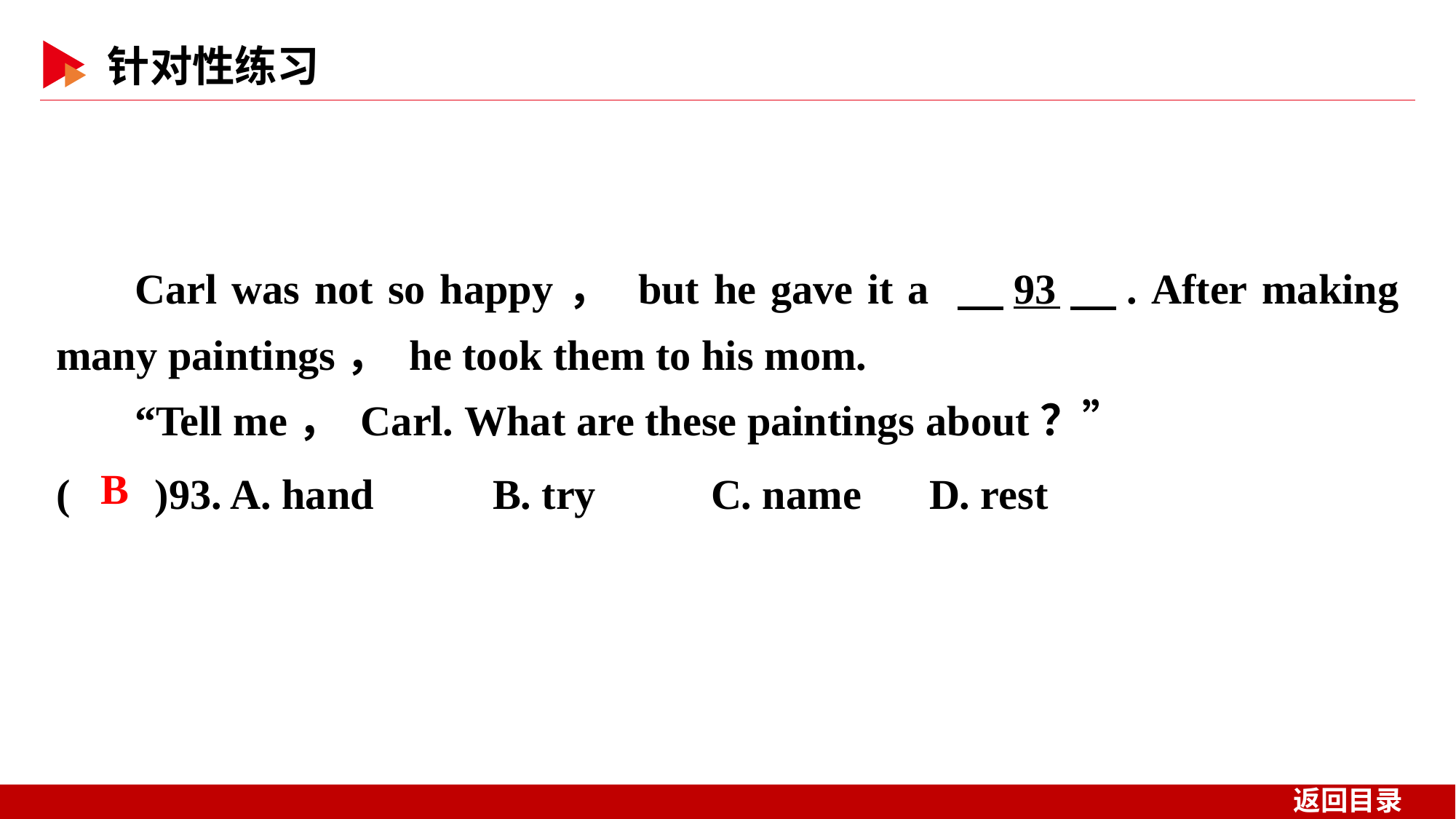

Carl was not so happy， but he gave it a 　93　. After making many paintings， he took them to his mom.
“Tell me， Carl. What are these paintings about？”
(        )93. A. hand     	B. try		C. name    	D. rest
   B